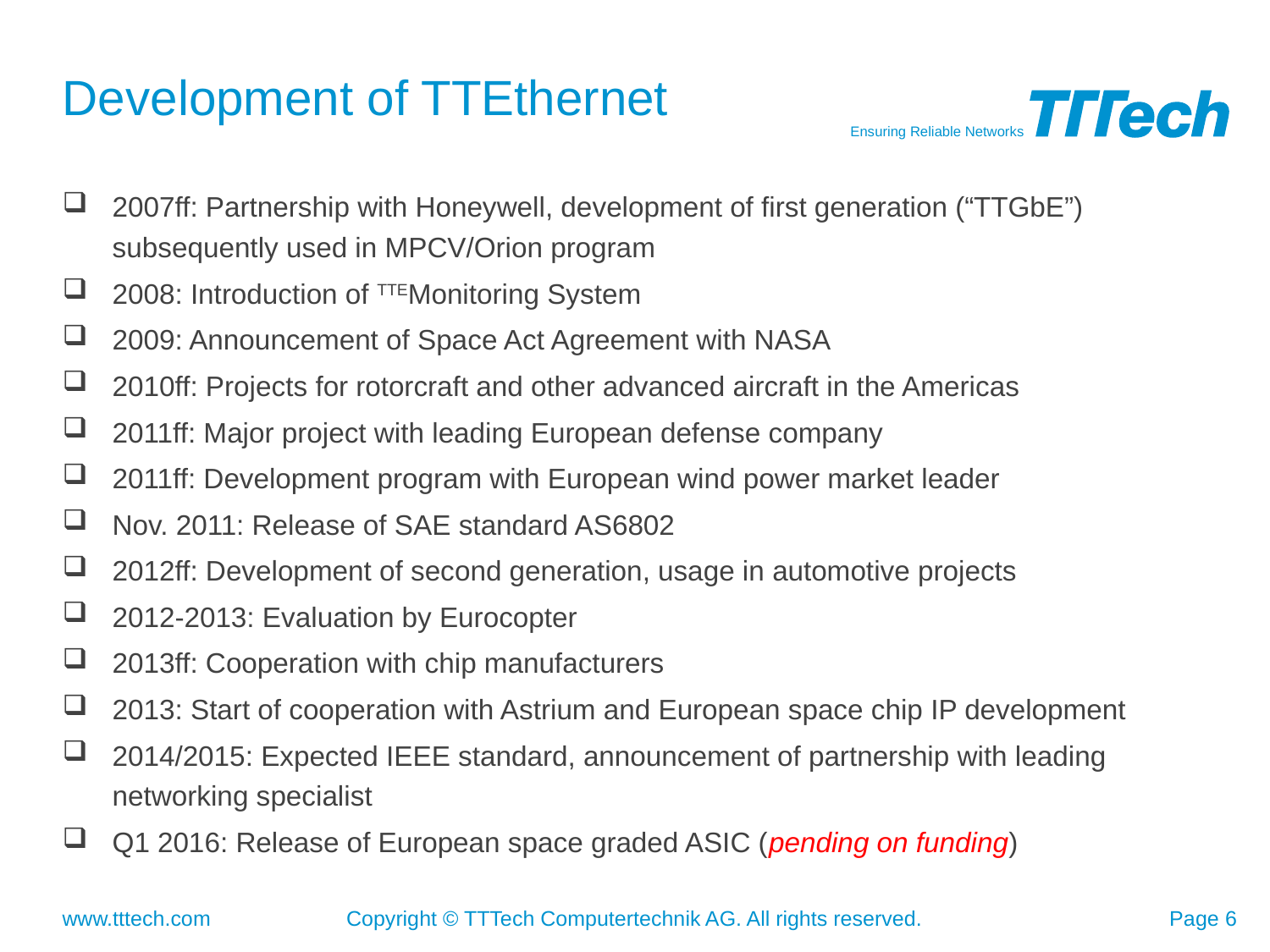

# Development of TTEthernet
2007ff: Partnership with Honeywell, development of first generation (“TTGbE”) subsequently used in MPCV/Orion program
2008: Introduction of TTEMonitoring System
2009: Announcement of Space Act Agreement with NASA
2010ff: Projects for rotorcraft and other advanced aircraft in the Americas
2011ff: Major project with leading European defense company
2011ff: Development program with European wind power market leader
Nov. 2011: Release of SAE standard AS6802
2012ff: Development of second generation, usage in automotive projects
2012-2013: Evaluation by Eurocopter
2013ff: Cooperation with chip manufacturers
2013: Start of cooperation with Astrium and European space chip IP development
2014/2015: Expected IEEE standard, announcement of partnership with leading networking specialist
Q1 2016: Release of European space graded ASIC (pending on funding)